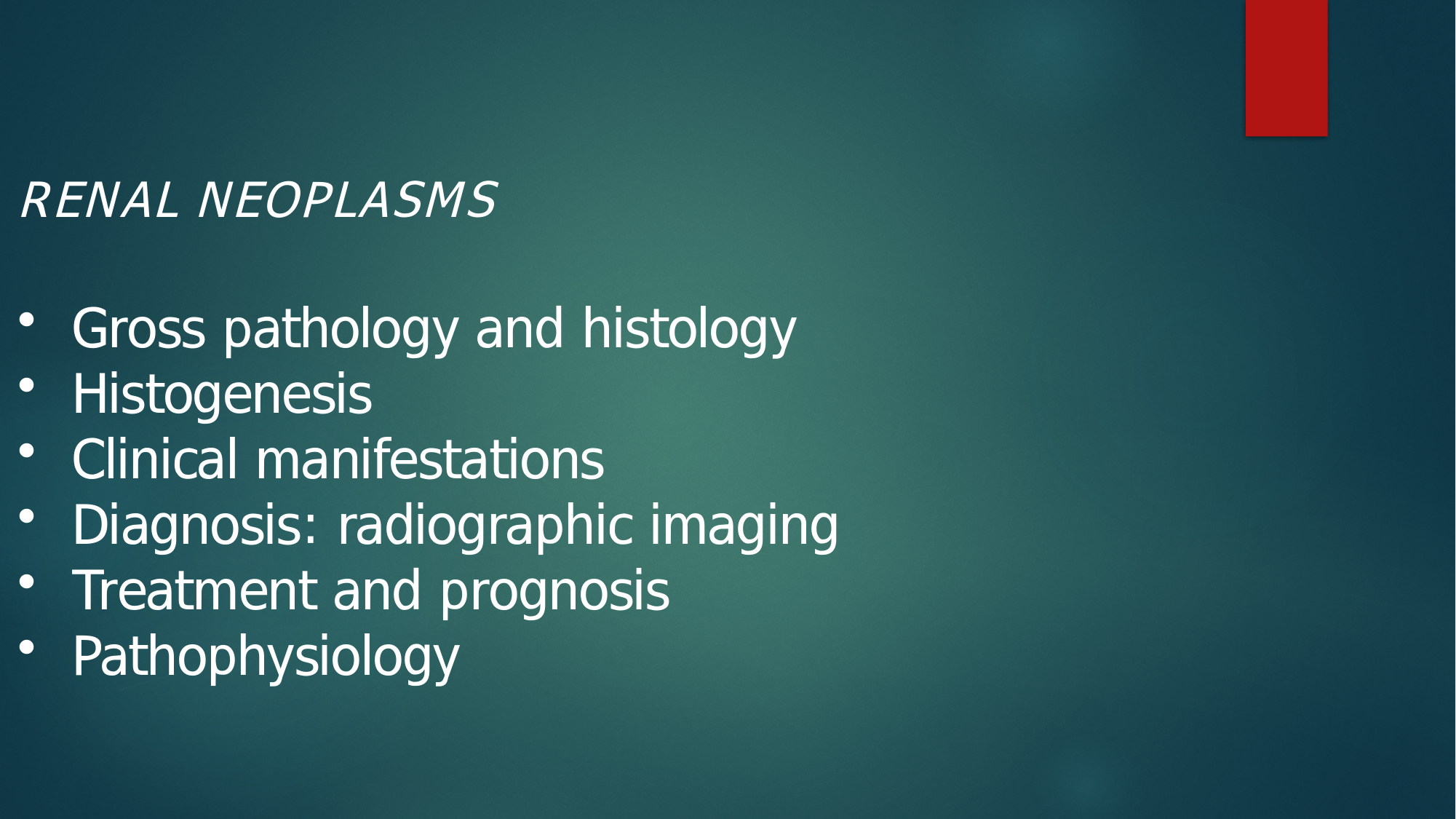

RENAL NEOPLASMS

Gross pathology and histology
Histogenesis
Clinical manifestations
Diagnosis: radiographic imaging
Treatment and prognosis
Pathophysiology